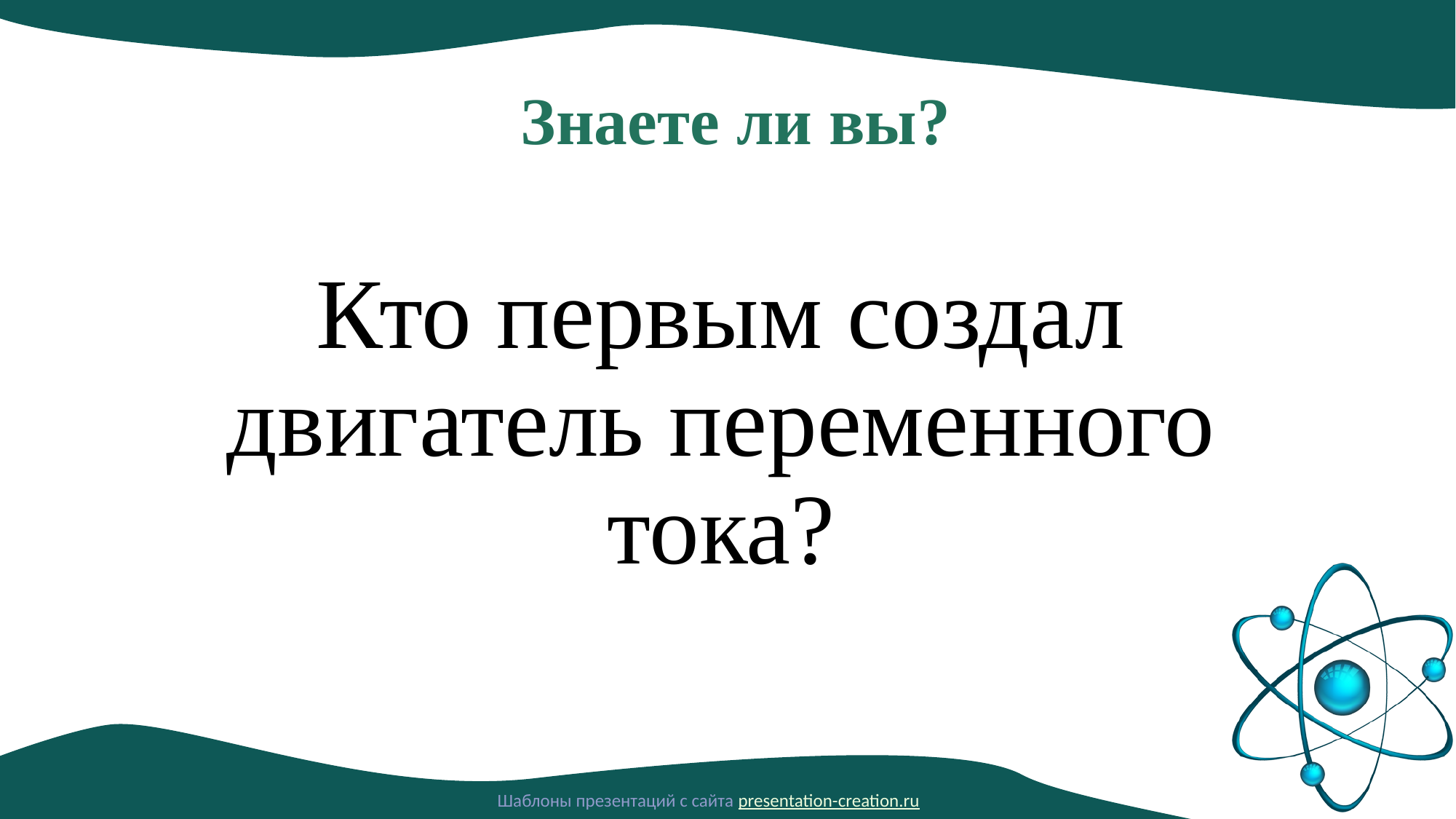

# Знаете ли вы?
Кто первым создал двигатель переменного тока?
Шаблоны презентаций с сайта presentation-creation.ru